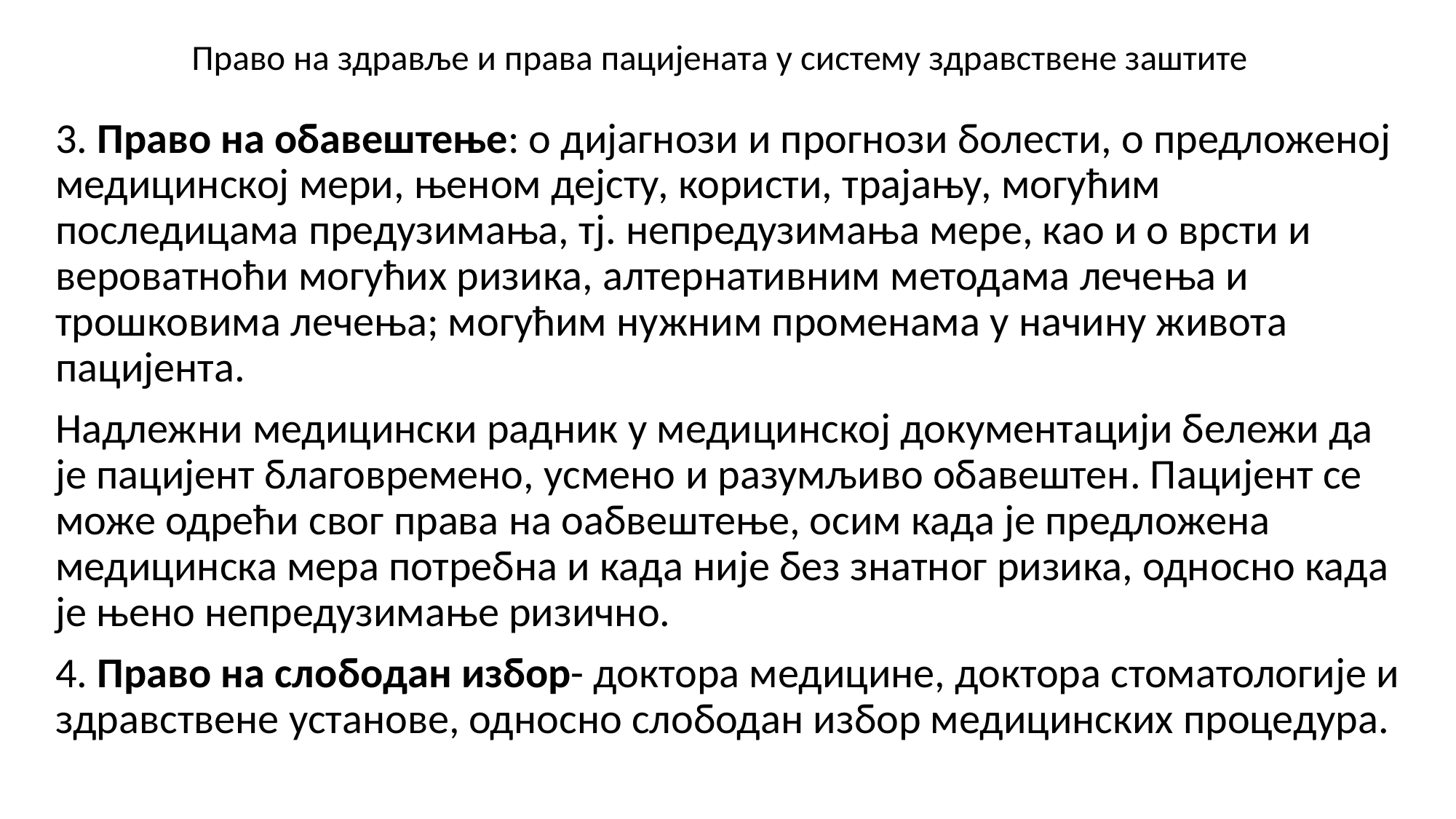

# Право на здравље и права пацијената у систему здравствене заштите
3. Право на обавештење: о дијагнози и прогнози болести, о предложеној медицинској мери, њеном дејсту, користи, трајању, могућим последицама предузимања, тј. непредузимања мере, као и о врсти и вероватноћи могућих ризика, алтернативним методама лечења и трошковима лечења; могућим нужним променама у начину живота пацијента.
Надлежни медицински радник у медицинској документацији бележи да је пацијент благовремено, усмено и разумљиво обавештен. Пацијент се може одрећи свог права на оабвештење, осим када је предложена медицинска мера потребна и када није без знатног ризика, односно када је њено непредузимање ризично.
4. Право на слободан избор- доктора медицине, доктора стоматологије и здравствене установе, односно слободан избор медицинских процедура.